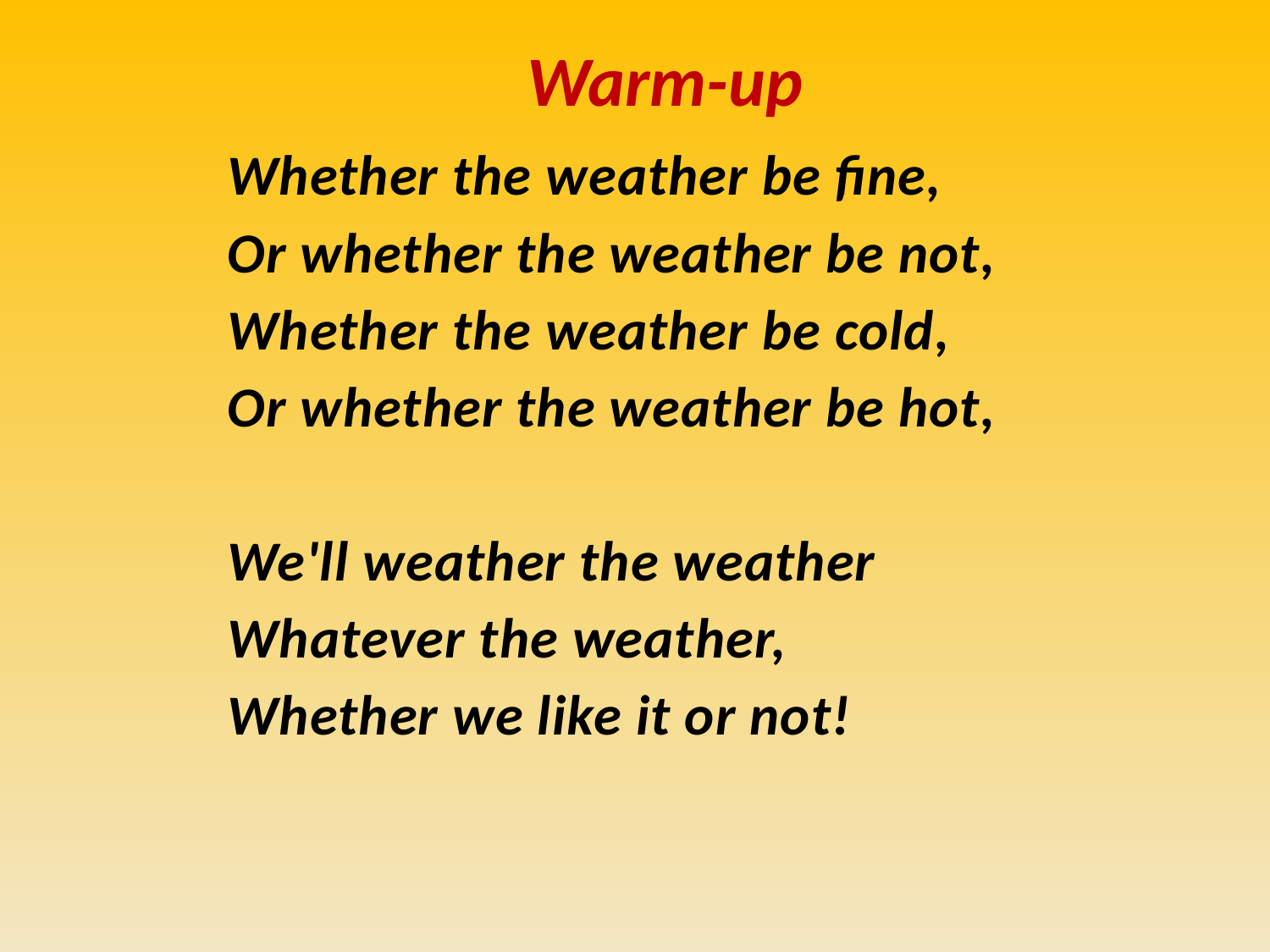

Warm-up
Whether the weather be fine,
Or whether the weather be not,
Whether the weather be cold,
Or whether the weather be hot,
We'll weather the weather
Whatever the weather,
Whether we like it or not!